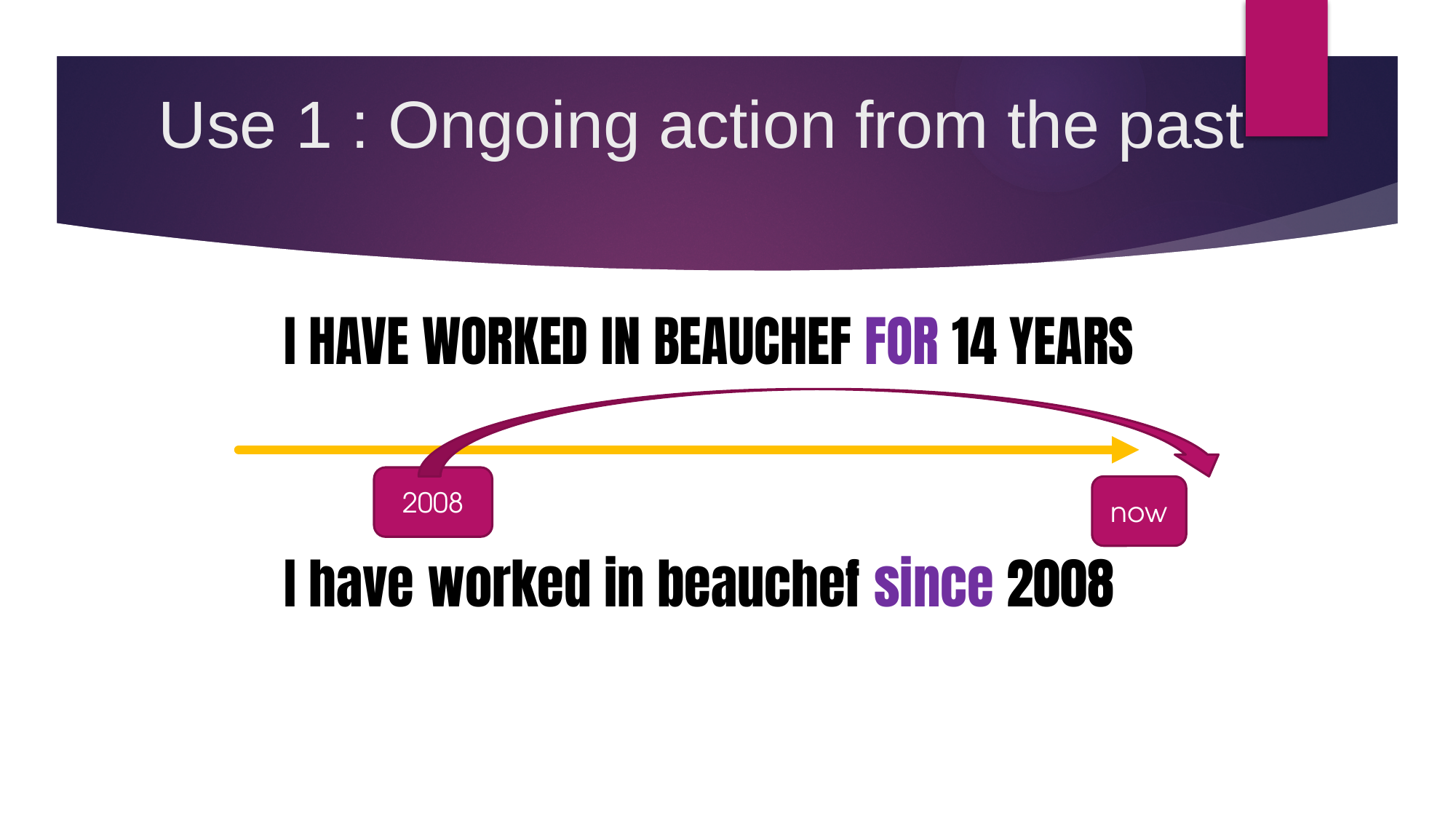

# Use 1 : Ongoing action from the past
               I have worked in beauchef for 14 years

               I have worked in beauchef since 2008

2008
now